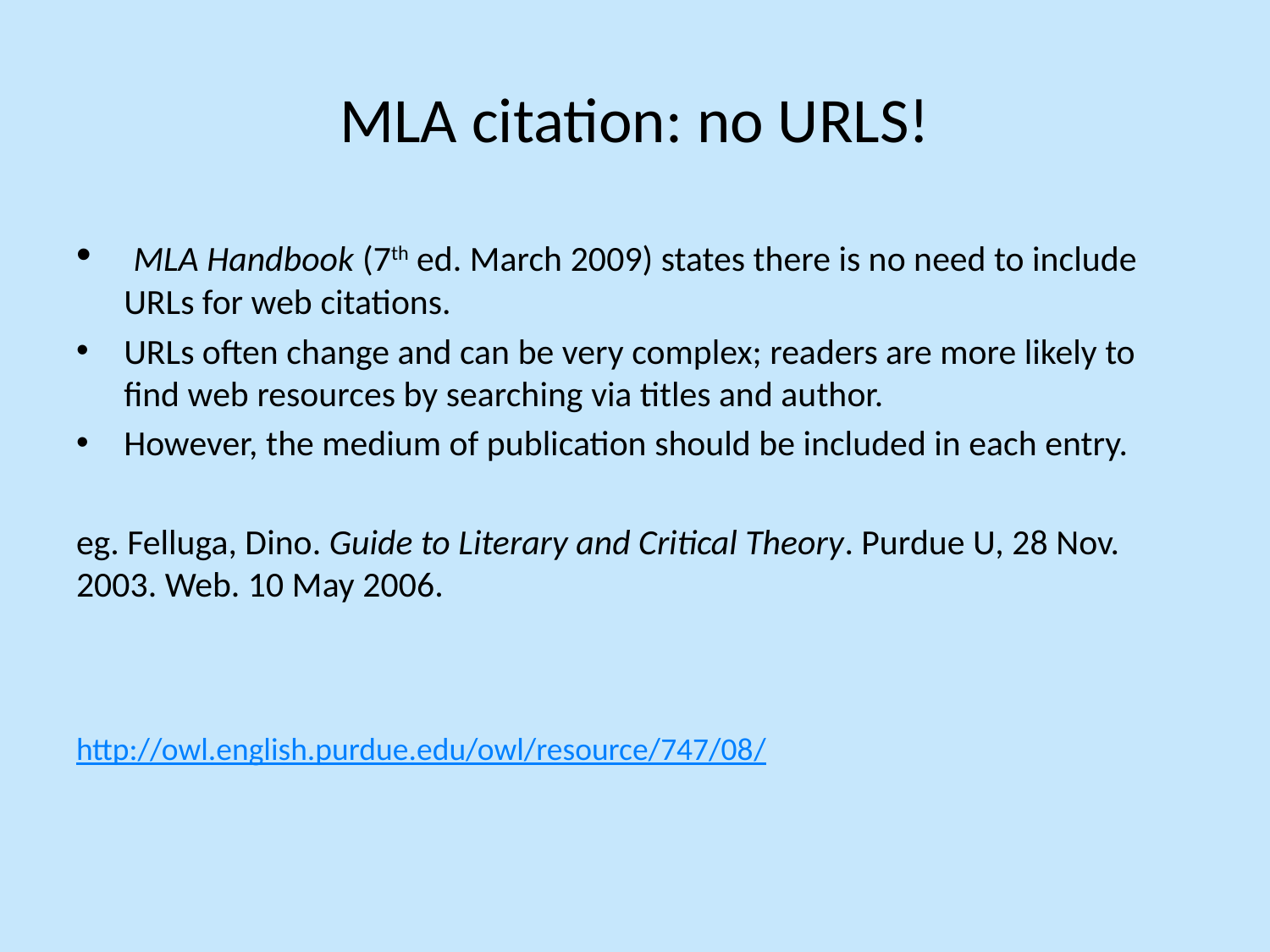

# MLA citation: no URLS!
 MLA Handbook (7th ed. March 2009) states there is no need to include URLs for web citations.
URLs often change and can be very complex; readers are more likely to find web resources by searching via titles and author.
However, the medium of publication should be included in each entry.

eg. Felluga, Dino. Guide to Literary and Critical Theory. Purdue U, 28 Nov. 2003. Web. 10 May 2006.

http://owl.english.purdue.edu/owl/resource/747/08/